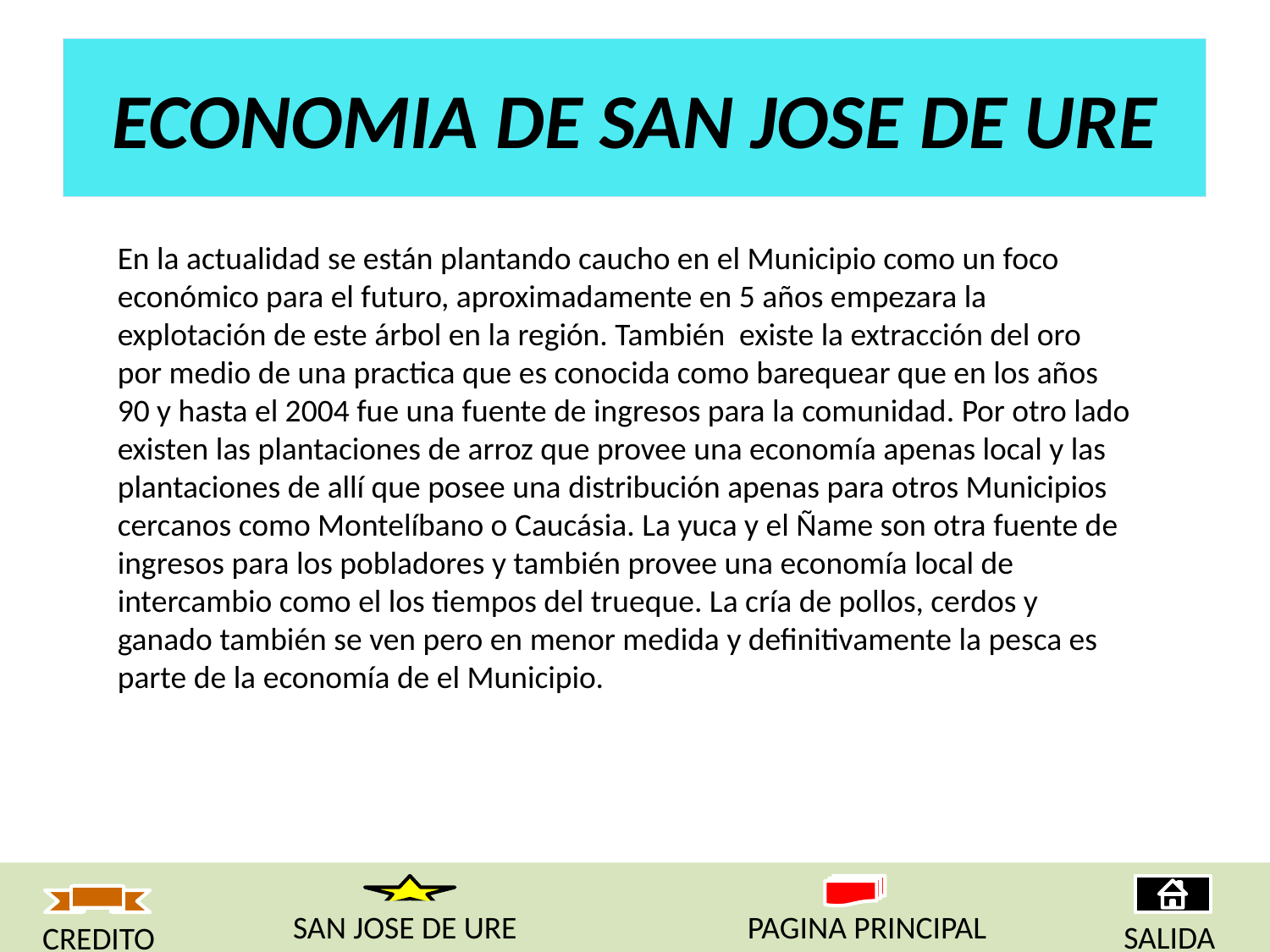

#
ECONOMIA DE SAN JOSE DE URE
En la actualidad se están plantando caucho en el Municipio como un foco económico para el futuro, aproximadamente en 5 años empezara la explotación de este árbol en la región. También  existe la extracción del oro por medio de una practica que es conocida como barequear que en los años 90 y hasta el 2004 fue una fuente de ingresos para la comunidad. Por otro lado existen las plantaciones de arroz que provee una economía apenas local y las plantaciones de allí que posee una distribución apenas para otros Municipios cercanos como Montelíbano o Caucásia. La yuca y el Ñame son otra fuente de ingresos para los pobladores y también provee una economía local de intercambio como el los tiempos del trueque. La cría de pollos, cerdos y ganado también se ven pero en menor medida y definitivamente la pesca es parte de la economía de el Municipio.

SAN JOSE DE URE
PAGINA PRINCIPAL
SALIDA
CREDITO